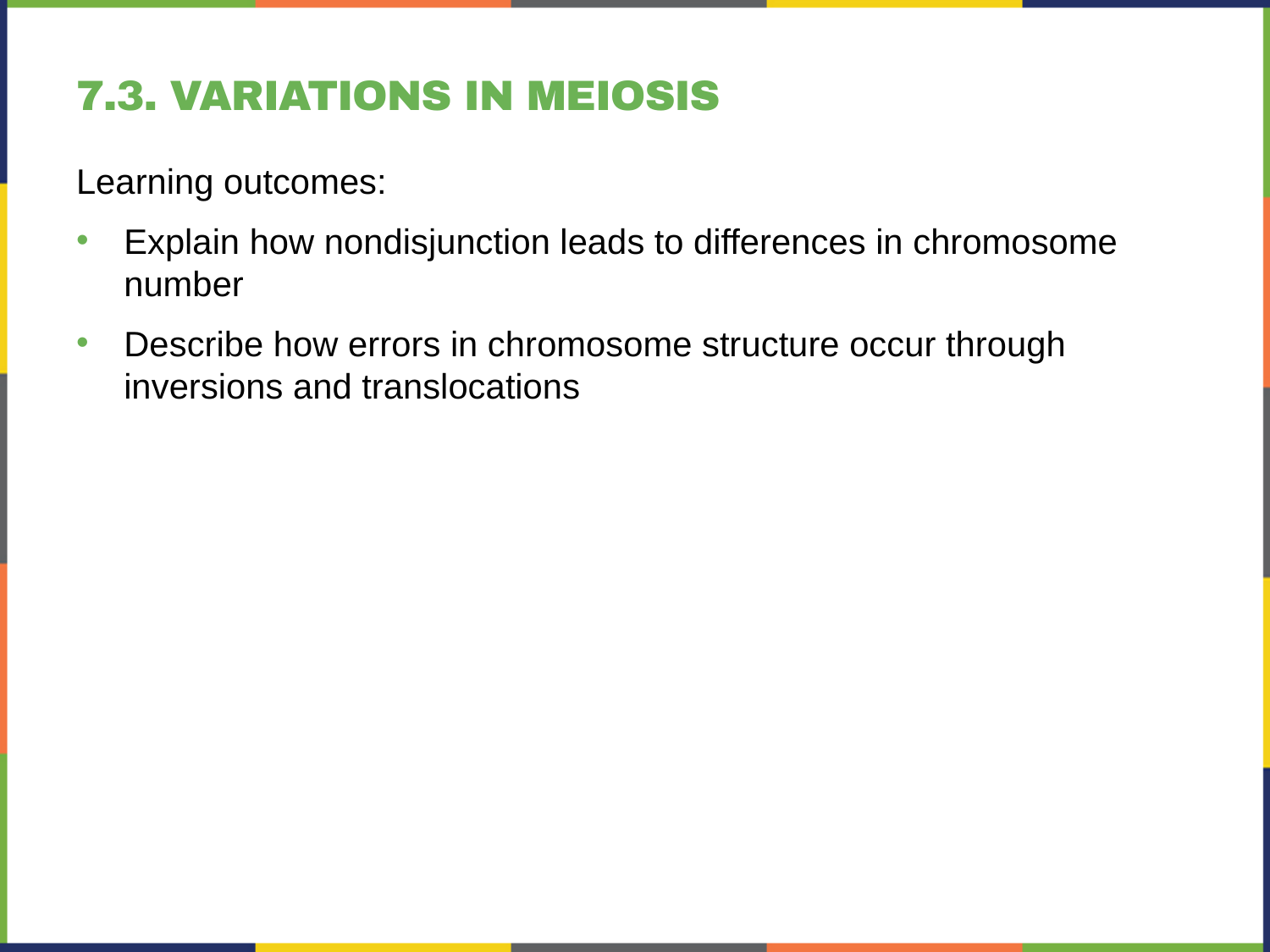

# 7.3. variations in meiosis
Learning outcomes:
Explain how nondisjunction leads to differences in chromosome number
Describe how errors in chromosome structure occur through inversions and translocations